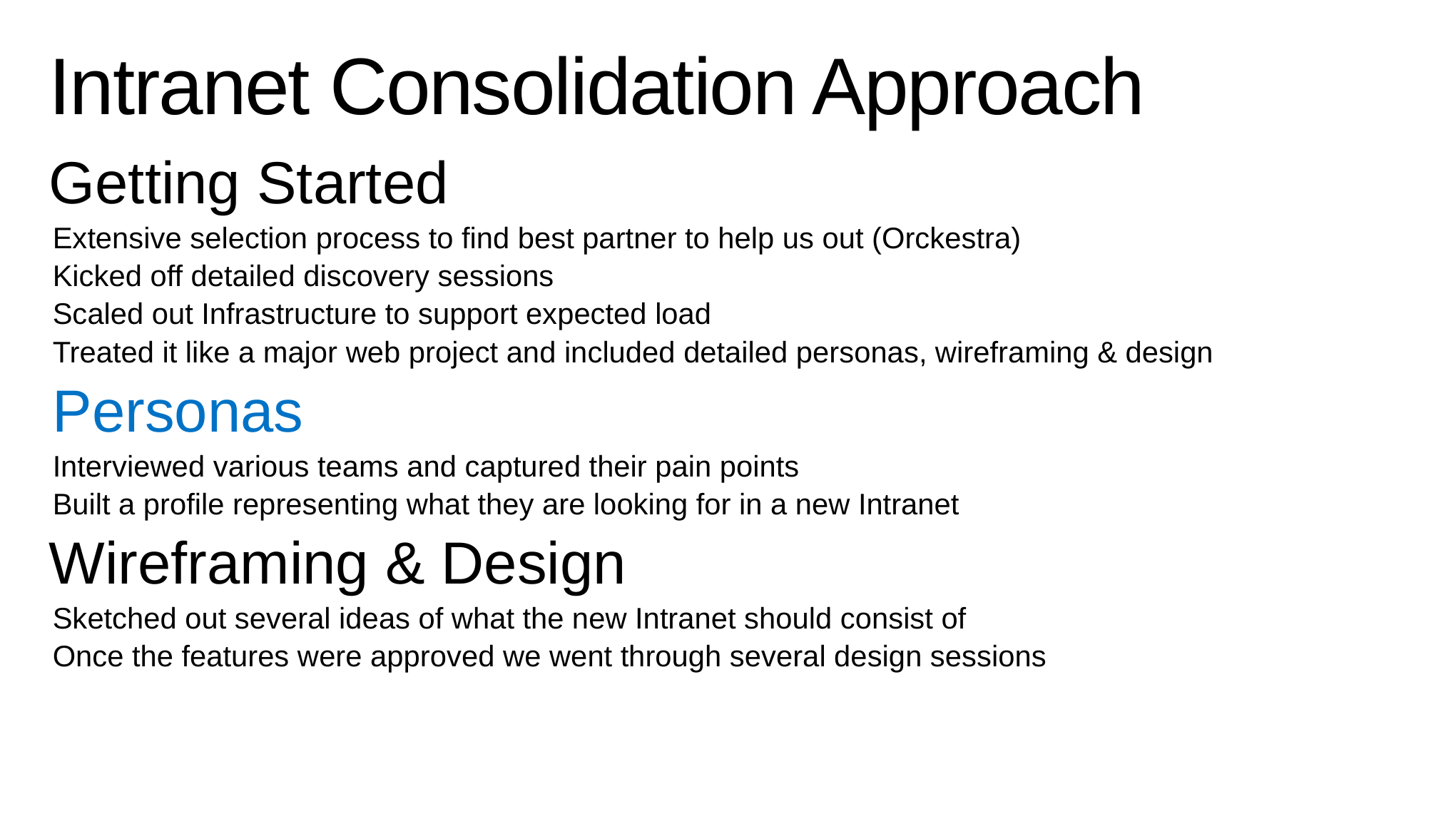

# Intranet Consolidation Approach
Getting Started
Extensive selection process to find best partner to help us out (Orckestra)
Kicked off detailed discovery sessions
Scaled out Infrastructure to support expected load
Treated it like a major web project and included detailed personas, wireframing & design
Personas
Interviewed various teams and captured their pain points
Built a profile representing what they are looking for in a new Intranet
Wireframing & Design
Sketched out several ideas of what the new Intranet should consist of
Once the features were approved we went through several design sessions